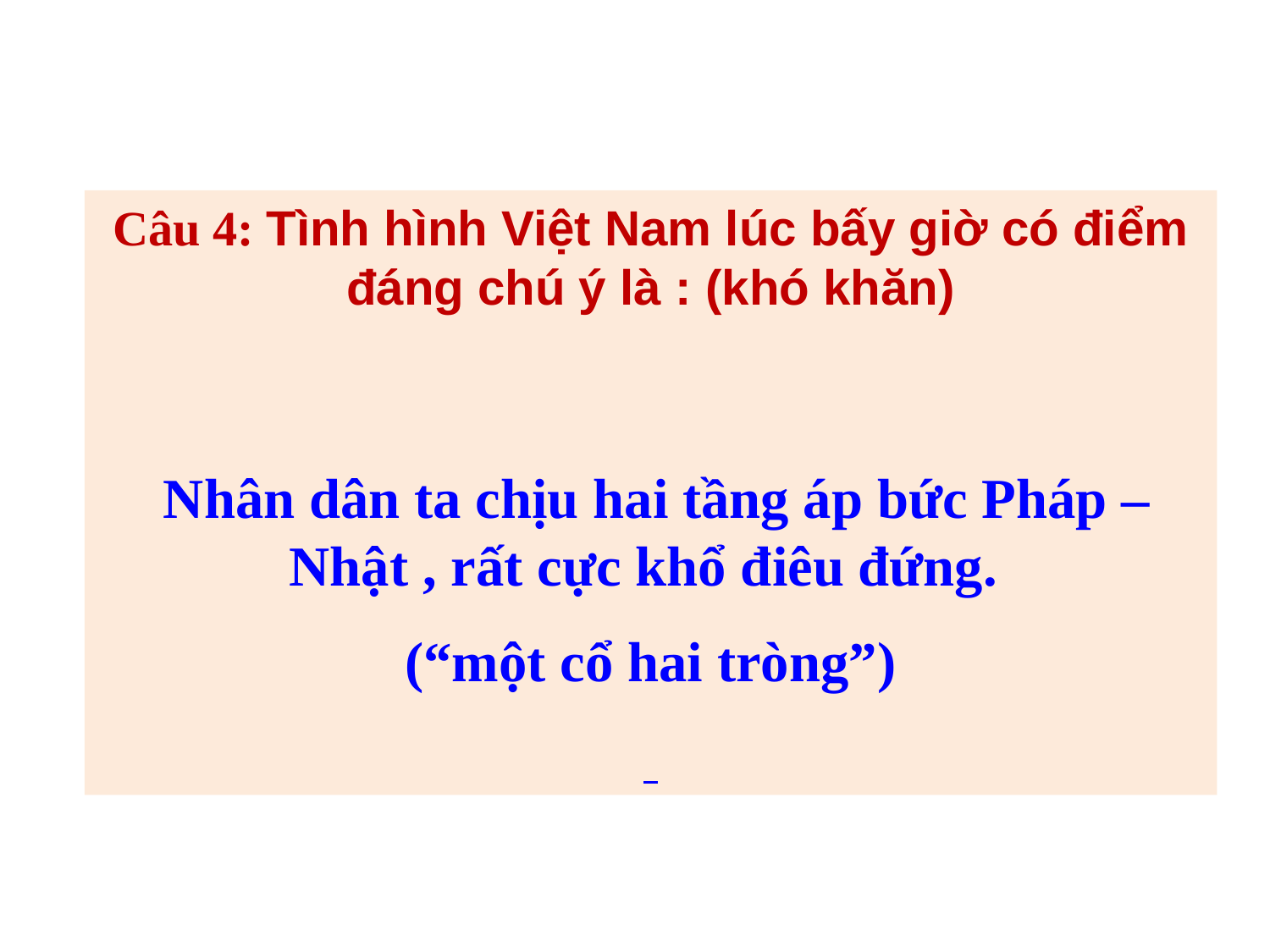

Câu 4: Tình hình Việt Nam lúc bấy giờ có điểm đáng chú ý là : (khó khăn)

 Nhân dân ta chịu hai tầng áp bức Pháp – Nhật , rất cực khổ điêu đứng.
(“một cổ hai tròng”)